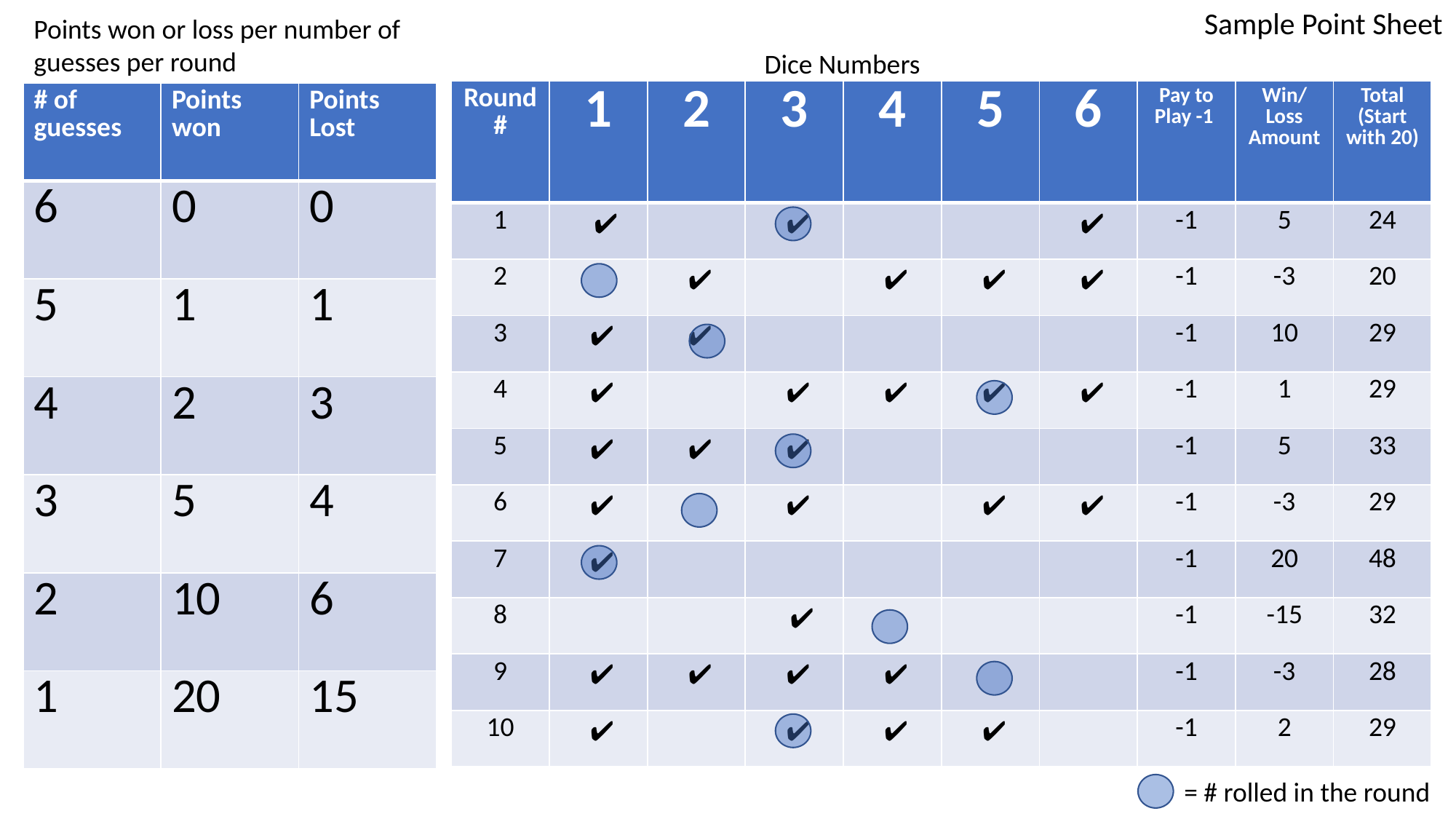

# Sample Point Sheet
Points won or loss per number of guesses per round
Dice Numbers
| Round # | 1 | 2 | 3 | 4 | 5 | 6 | Pay to Play -1 | Win/ Loss Amount | Total (Start with 20) |
| --- | --- | --- | --- | --- | --- | --- | --- | --- | --- |
| 1 | ✔ |  | ✔ |  |  | ✔ | -1 | 5 | 24 |
| 2 |  | ✔ |  | ✔ | ✔ | ✔ | -1 | -3 | 20 |
| 3 | ✔ | ✔ |  |  |  |  | -1 | 10 | 29 |
| 4 | ✔ |  | ✔ | ✔ | ✔ | ✔ | -1 | 1 | 29 |
| 5 | ✔ | ✔ | ✔ |  |  |  | -1 | 5 | 33 |
| 6 | ✔ |  | ✔ |  | ✔ | ✔ | -1 | -3 | 29 |
| 7 | ✔ |  |  |  |  |  | -1 | 20 | 48 |
| 8 |  |  | ✔ |  |  |  | -1 | -15 | 32 |
| 9 | ✔ | ✔ | ✔ | ✔ |  |  | -1 | -3 | 28 |
| 10 | ✔ |  | ✔ | ✔ | ✔ |  | -1 | 2 | 29 |
| # of guesses | Points won | Points Lost |
| --- | --- | --- |
| 6 | 0 | 0 |
| 5 | 1 | 1 |
| 4 | 2 | 3 |
| 3 | 5 | 4 |
| 2 | 10 | 6 |
| 1 | 20 | 15 |

= # rolled in the round